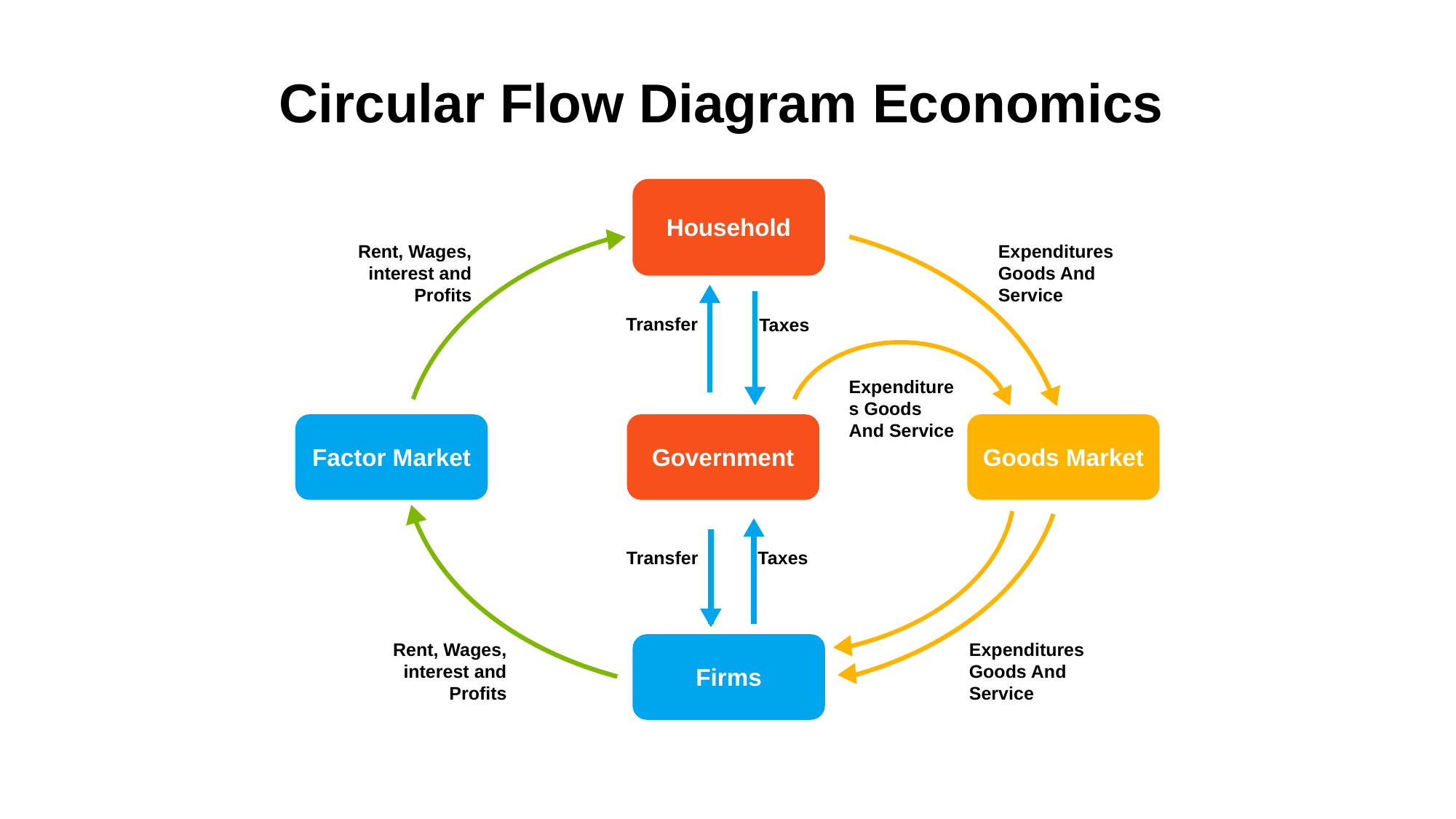

# Circular Flow Diagram Economics

Household

Rent, Wages, interest and Profits
Expenditures Goods And Service

Transfer
Taxes

Expenditures Goods And Service

Factor Market
Government
Goods Market

Transfer
Taxes
Rent, Wages, interest and Profits
Expenditures Goods And Service

Firms